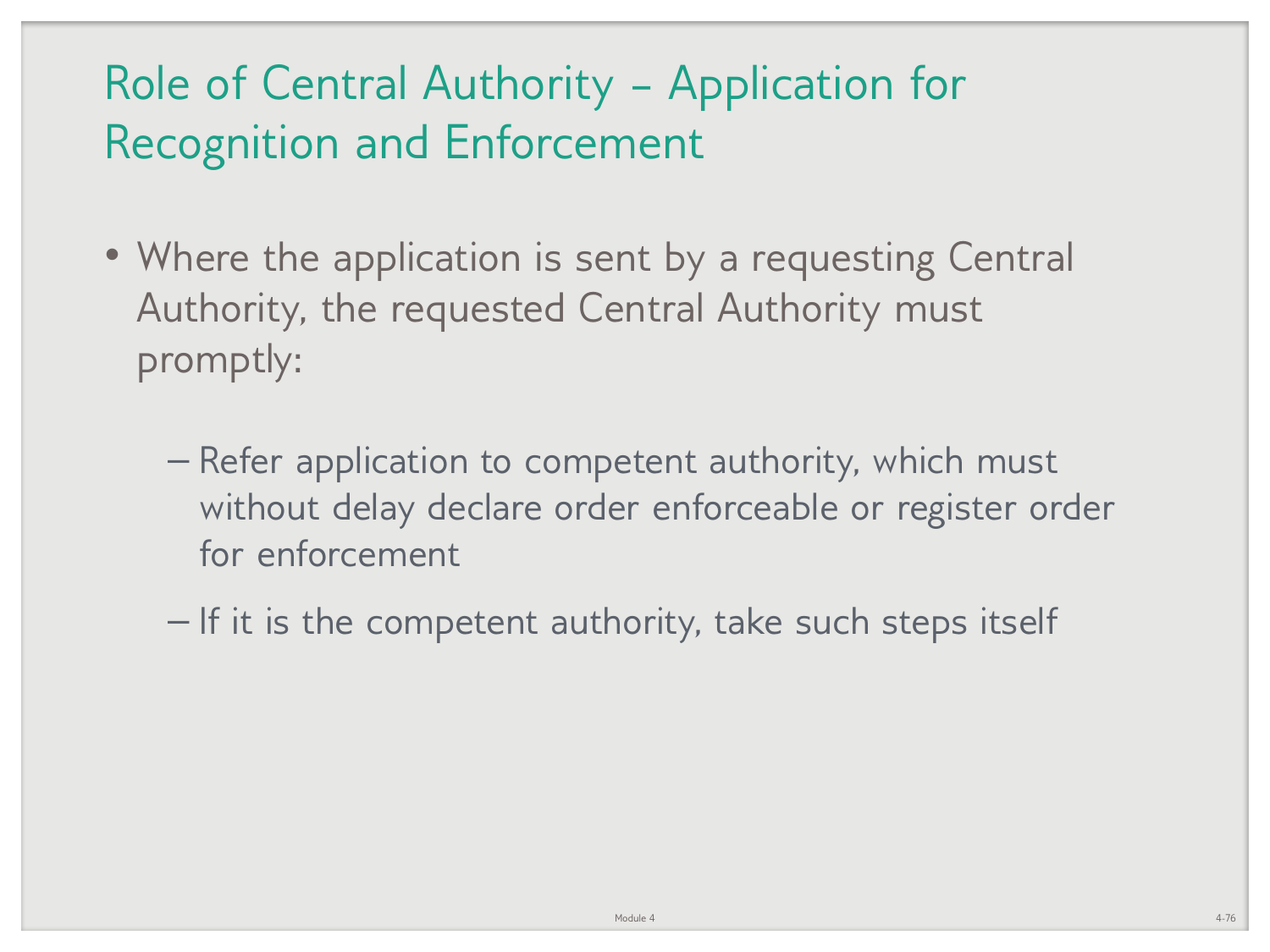

# Role of Central Authority – Application for Recognition and Enforcement
Where the application is sent by a requesting Central Authority, the requested Central Authority must promptly:

Refer application to competent authority, which must without delay declare order enforceable or register order for enforcement
If it is the competent authority, take such steps itself

Module 4
4-76